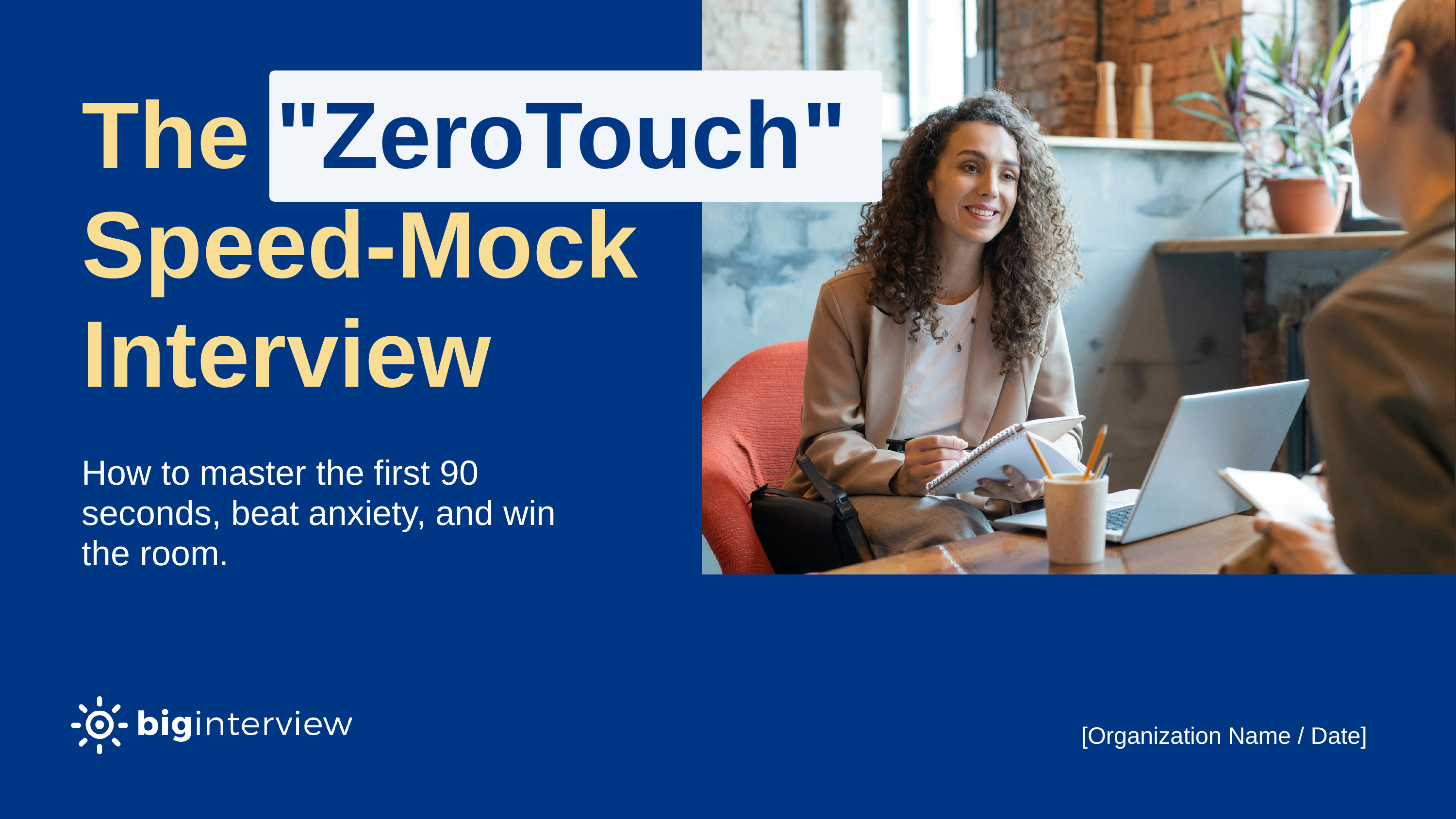

The "ZeroTouch" Speed-Mock Interview
How to master the first 90 seconds, beat anxiety, and win the room.

[Organization Name / Date]